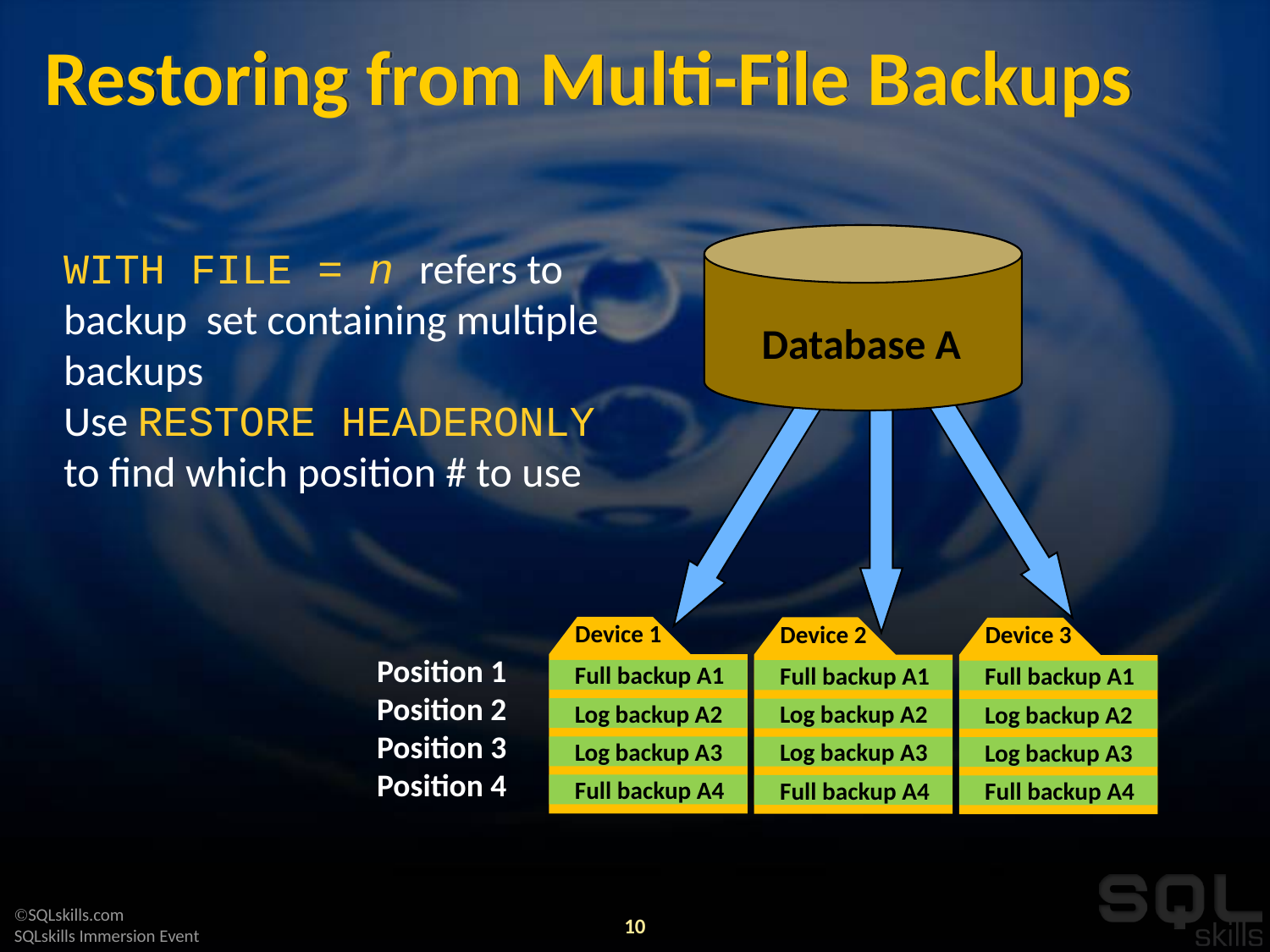

# Restoring from Multi-File Backups

Database A

WITH FILE = n refers to backup  set containing multiple backups
Use RESTORE HEADERONLY to find which position # to use
Database A

Device 1

Full backup A1
Log backup A2
Log backup A3
Full backup A4
Device 2

Full backup A1
Log backup A2
Log backup A3
Full backup A4
Device 3

Full backup A1
Log backup A2
Log backup A3
Full backup A4
Position 1
Position 2
Position 3
Position 4
10